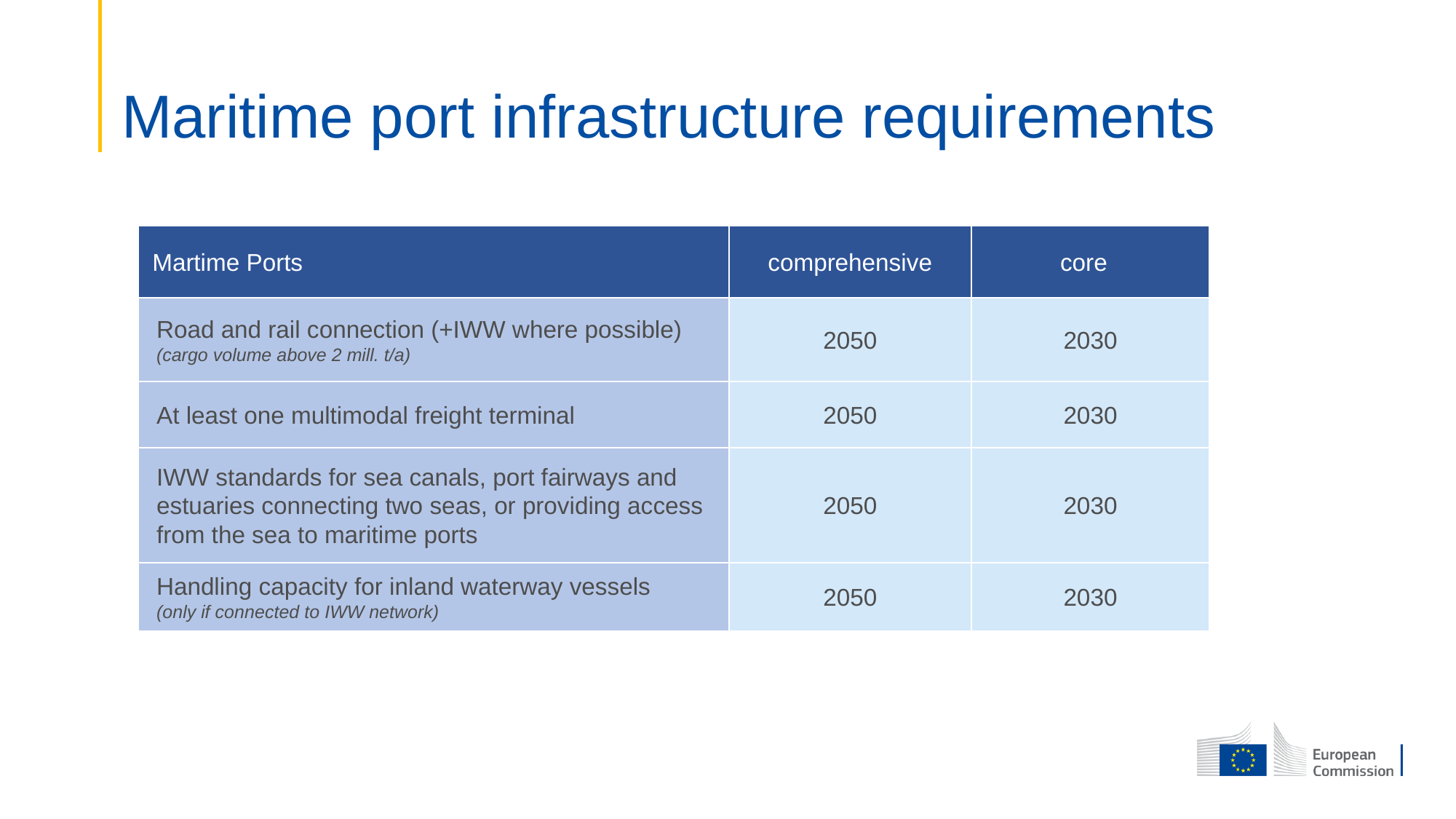

# Maritime port infrastructure requirements
| Martime Ports | comprehensive | core |
| --- | --- | --- |
| Road and rail connection (+IWW where possible) (cargo volume above 2 mill. t/a) | 2050 | 2030 |
| At least one multimodal freight terminal | 2050 | 2030 |
| IWW standards for sea canals, port fairways and estuaries connecting two seas, or providing access from the sea to maritime ports | 2050 | 2030 |
| Handling capacity for inland waterway vessels (only if connected to IWW network) | 2050 | 2030 |